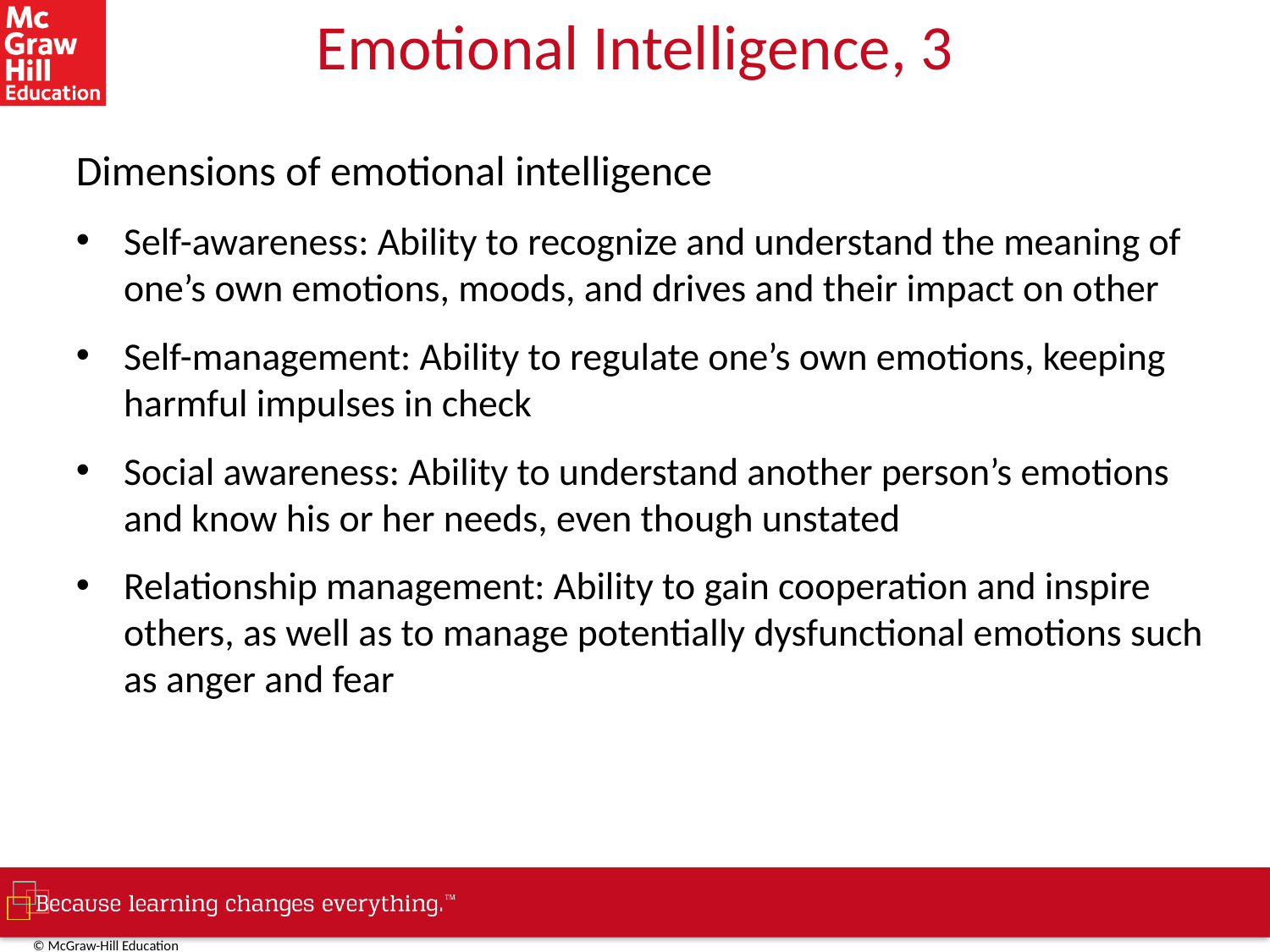

# Emotional Intelligence, 3
Dimensions of emotional intelligence
Self-awareness: Ability to recognize and understand the meaning of one’s own emotions, moods, and drives and their impact on other
Self-management: Ability to regulate one’s own emotions, keeping harmful impulses in check
Social awareness: Ability to understand another person’s emotions and know his or her needs, even though unstated
Relationship management: Ability to gain cooperation and inspire others, as well as to manage potentially dysfunctional emotions such as anger and fear